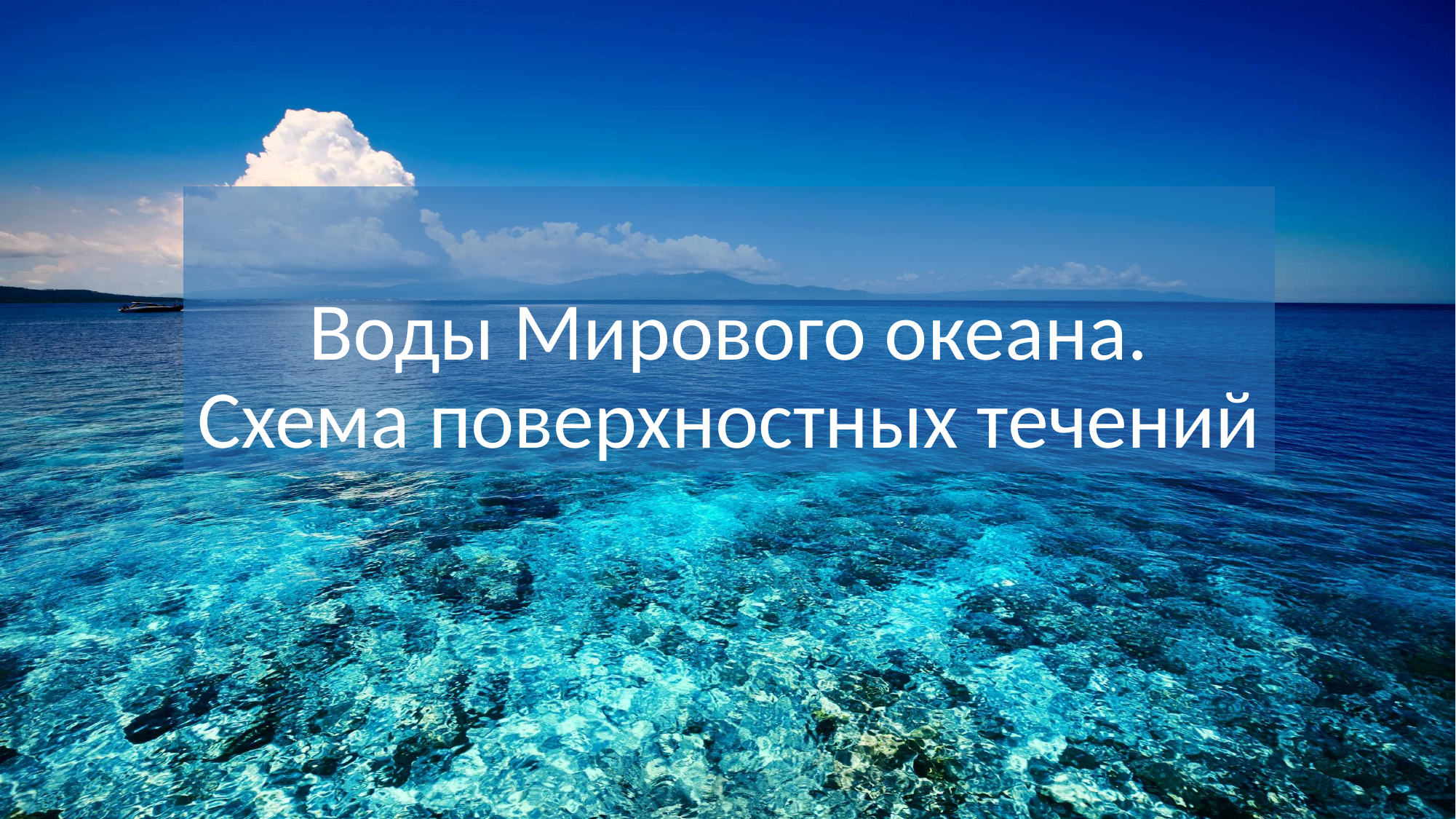

# Воды Мирового океана. Схема поверхностных течений